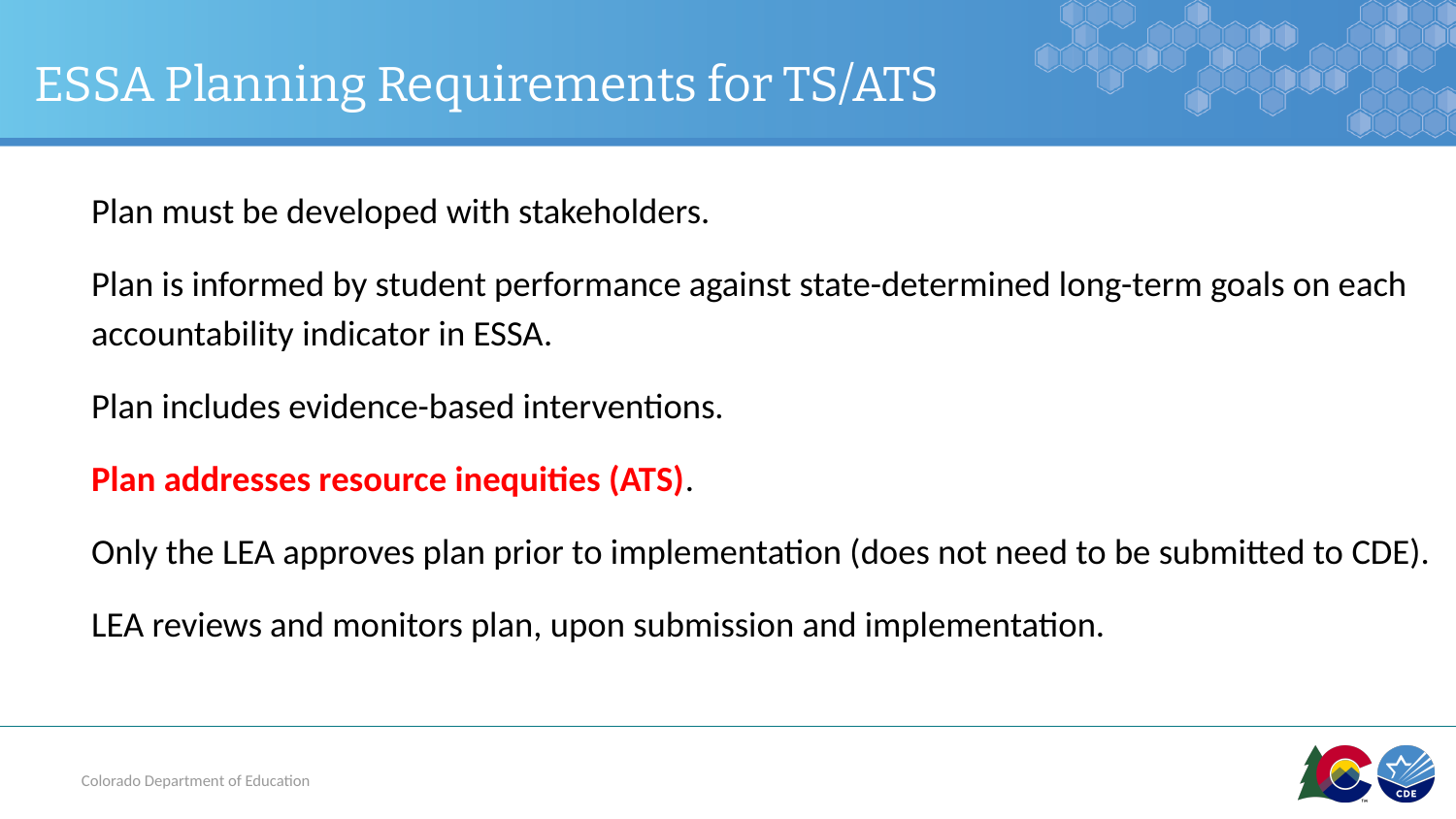

# ESSA Planning Requirements for TS/ATS
Plan must be developed with stakeholders.
Plan is informed by student performance against state-determined long-term goals on each accountability indicator in ESSA.
Plan includes evidence-based interventions.
Plan addresses resource inequities (ATS).
Only the LEA approves plan prior to implementation (does not need to be submitted to CDE).
LEA reviews and monitors plan, upon submission and implementation.